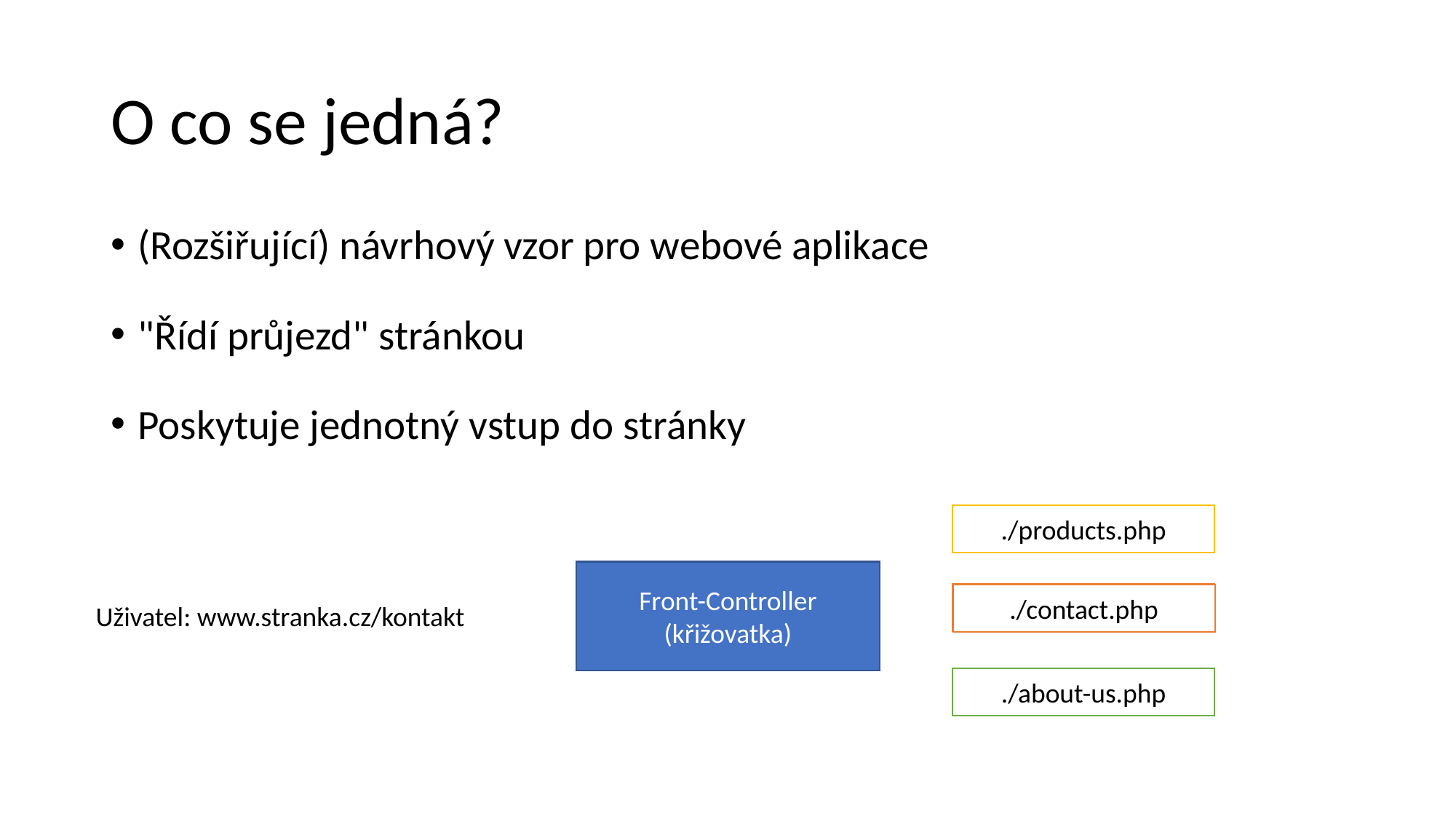

# O co se jedná?

(Rozšiřující) návrhový vzor pro webové aplikace
"Řídí průjezd" stránkou
Poskytuje jednotný vstup do stránky

./products.php
Front-Controller
(křižovatka)
./contact.php
./contact.php
Uživatel: www.stranka.cz/kontakt
./about-us.php